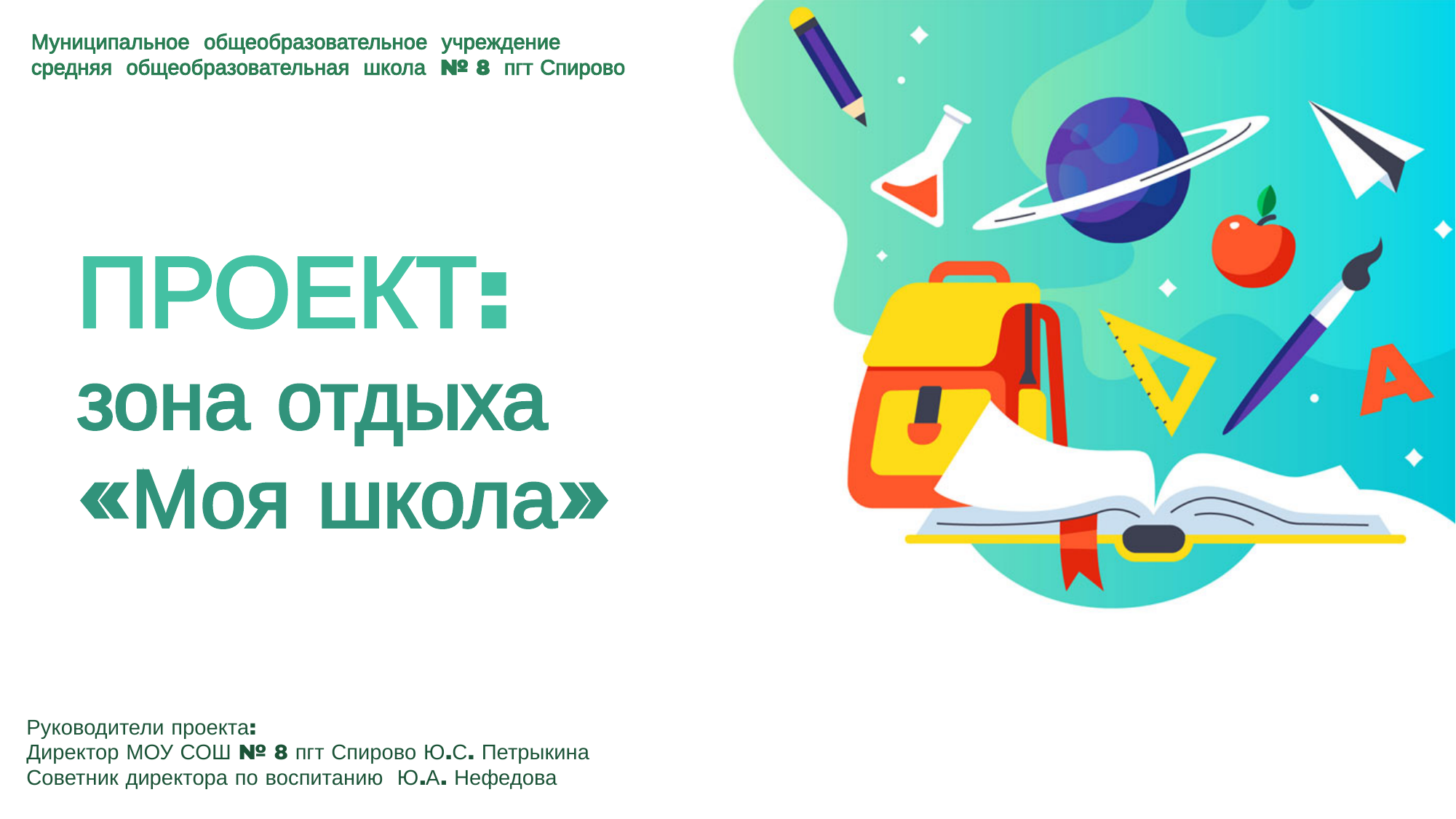

Муниципальное  общеобразовательное  учреждение
средняя  общеобразовательная  школа  № 8  пгт Спирово
ПРОЕКТ:
зона отдыха
«Моя школа»
Руководители проекта:
Директор МОУ СОШ № 8 пгт Спирово Ю.С. Петрыкина
Советник директора по воспитанию  Ю.А. Нефедова